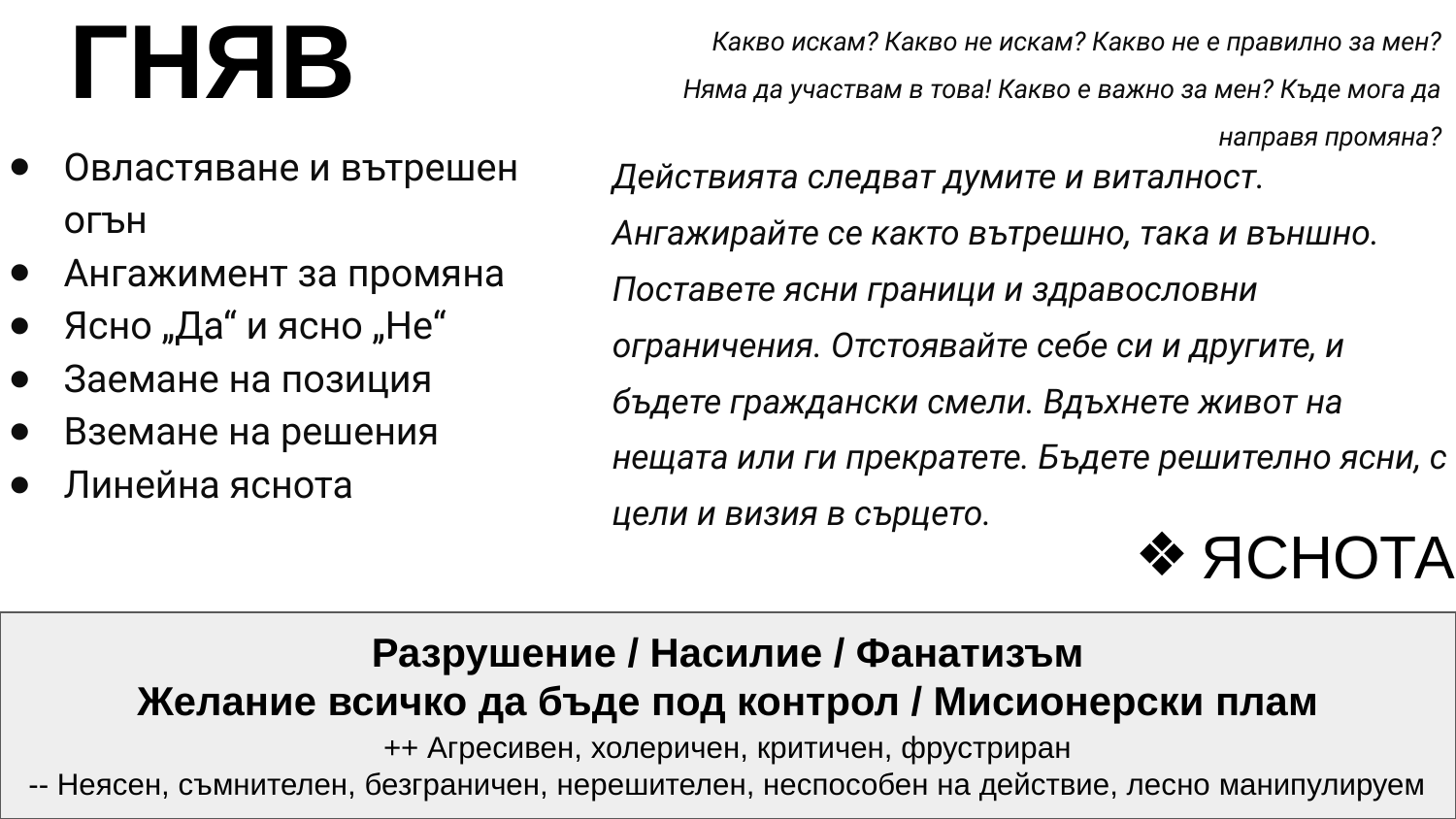

# ГНЯВ
Какво искам? Какво не искам? Какво не е правилно за мен? Няма да участвам в това! Какво е важно за мен? Къде мога да направя промяна?
Овластяване и вътрешен огън
Ангажимент за промяна
Ясно „Да“ и ясно „Не“
Заемане на позиция
Вземане на решения
Линейна яснота

Действията следват думите и виталност. Ангажирайте се както вътрешно, така и външно. Поставете ясни граници и здравословни ограничения. Отстоявайте себе си и другите, и бъдете граждански смели. Вдъхнете живот на нещата или ги прекратете. Бъдете решително ясни, с цели и визия в сърцето.
ЯСНОТА

Разрушение / Насилие / Фанатизъм
Желание всичко да бъде под контрол / Мисионерски плам

++ Агресивен, холеричен, критичен, фрустриран
-- Неясен, съмнителен, безграничен, нерешителен, неспособен на действие, лесно манипулируем